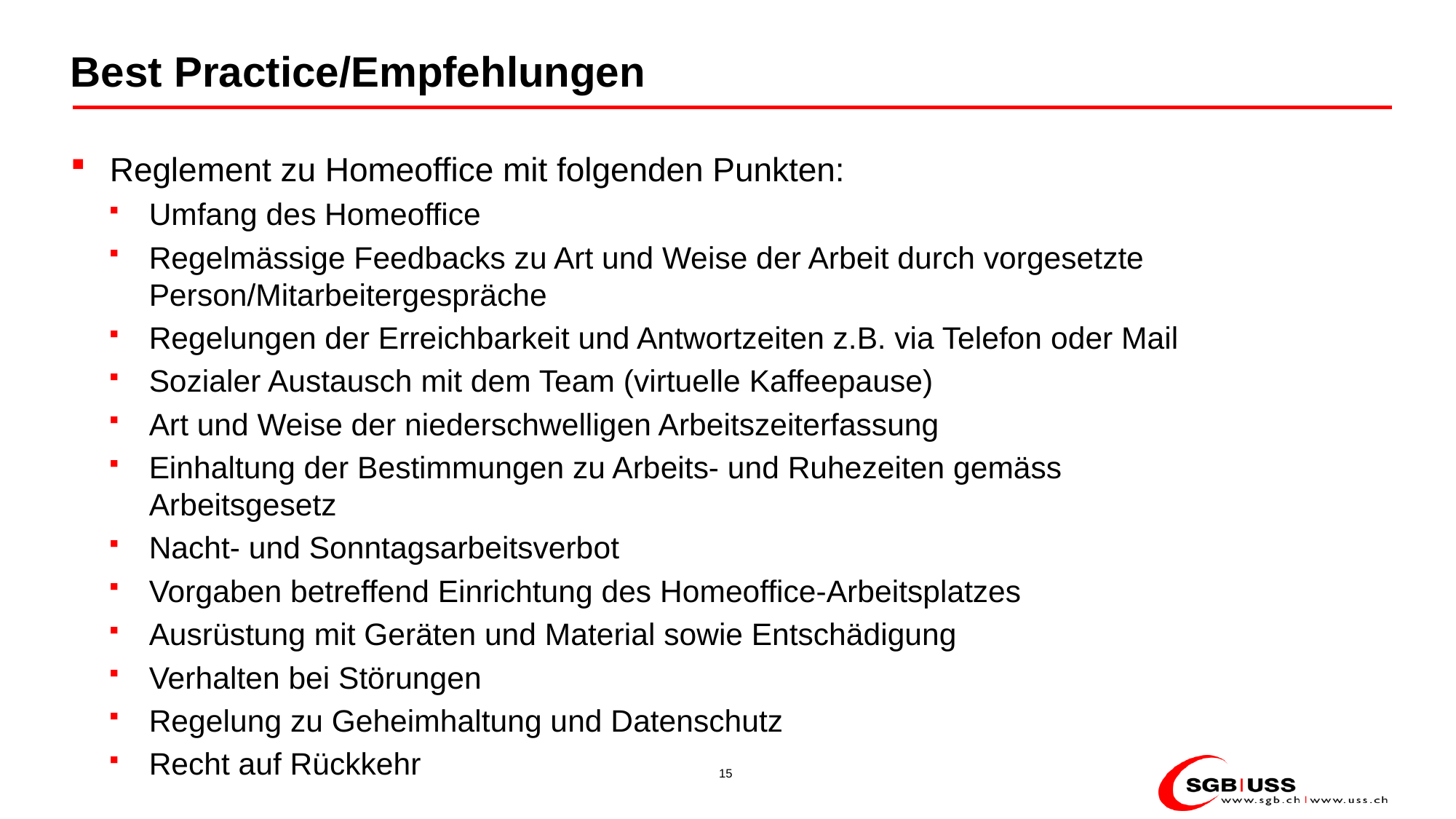

# Best Practice/Empfehlungen
Reglement zu Homeoffice mit folgenden Punkten:
Umfang des Homeoffice
Regelmässige Feedbacks zu Art und Weise der Arbeit durch vorgesetzte Person/Mitarbeitergespräche
Regelungen der Erreichbarkeit und Antwortzeiten z.B. via Telefon oder Mail
Sozialer Austausch mit dem Team (virtuelle Kaffeepause)
Art und Weise der niederschwelligen Arbeitszeiterfassung
Einhaltung der Bestimmungen zu Arbeits- und Ruhezeiten gemäss Arbeitsgesetz
Nacht- und Sonntagsarbeitsverbot
Vorgaben betreffend Einrichtung des Homeoffice-Arbeitsplatzes
Ausrüstung mit Geräten und Material sowie Entschädigung
Verhalten bei Störungen
Regelung zu Geheimhaltung und Datenschutz
Recht auf Rückkehr

15